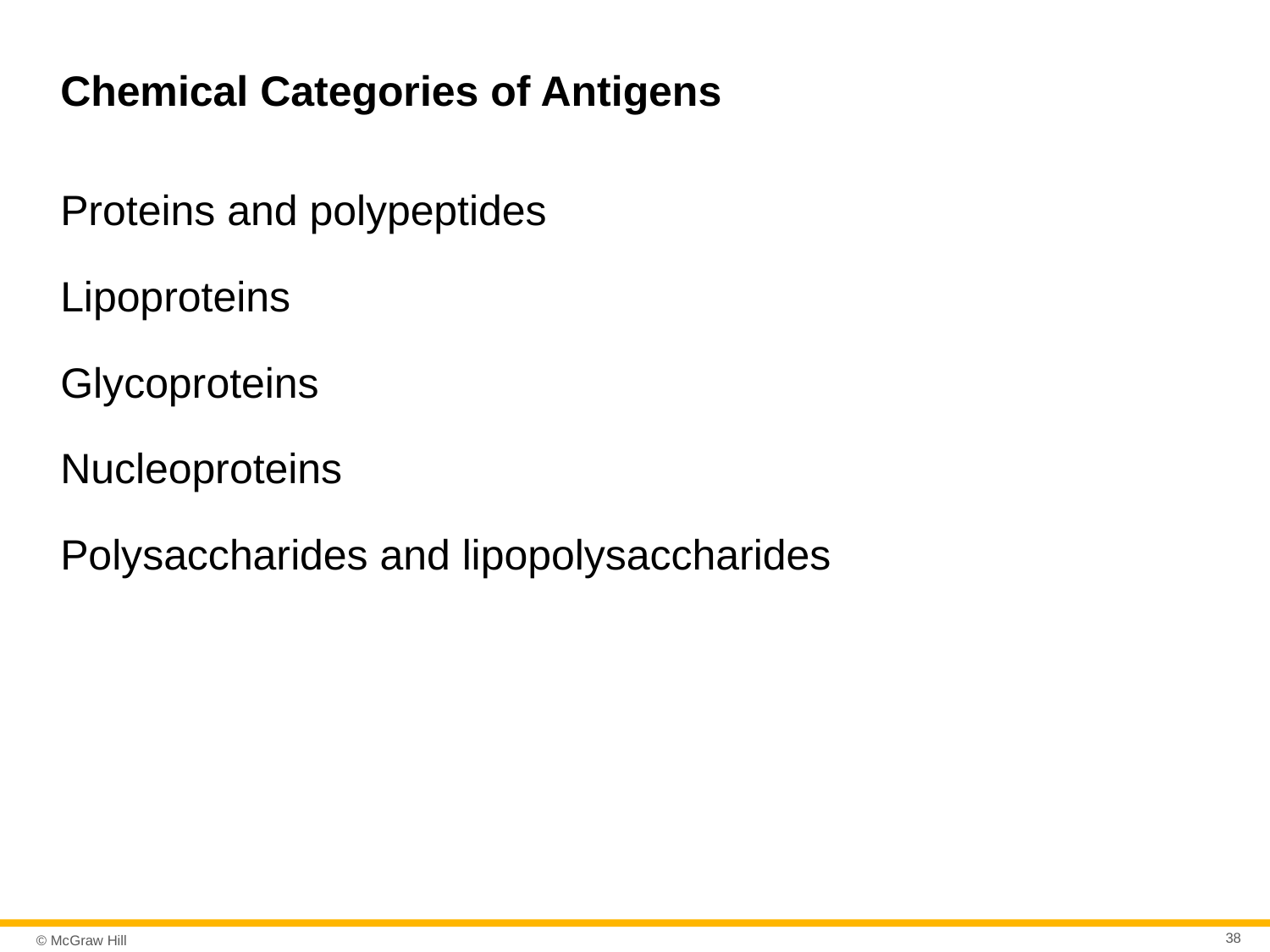

# Chemical Categories of Antigens
Proteins and polypeptides
Lipoproteins
Glycoproteins
Nucleoproteins
Polysaccharides and lipopolysaccharides